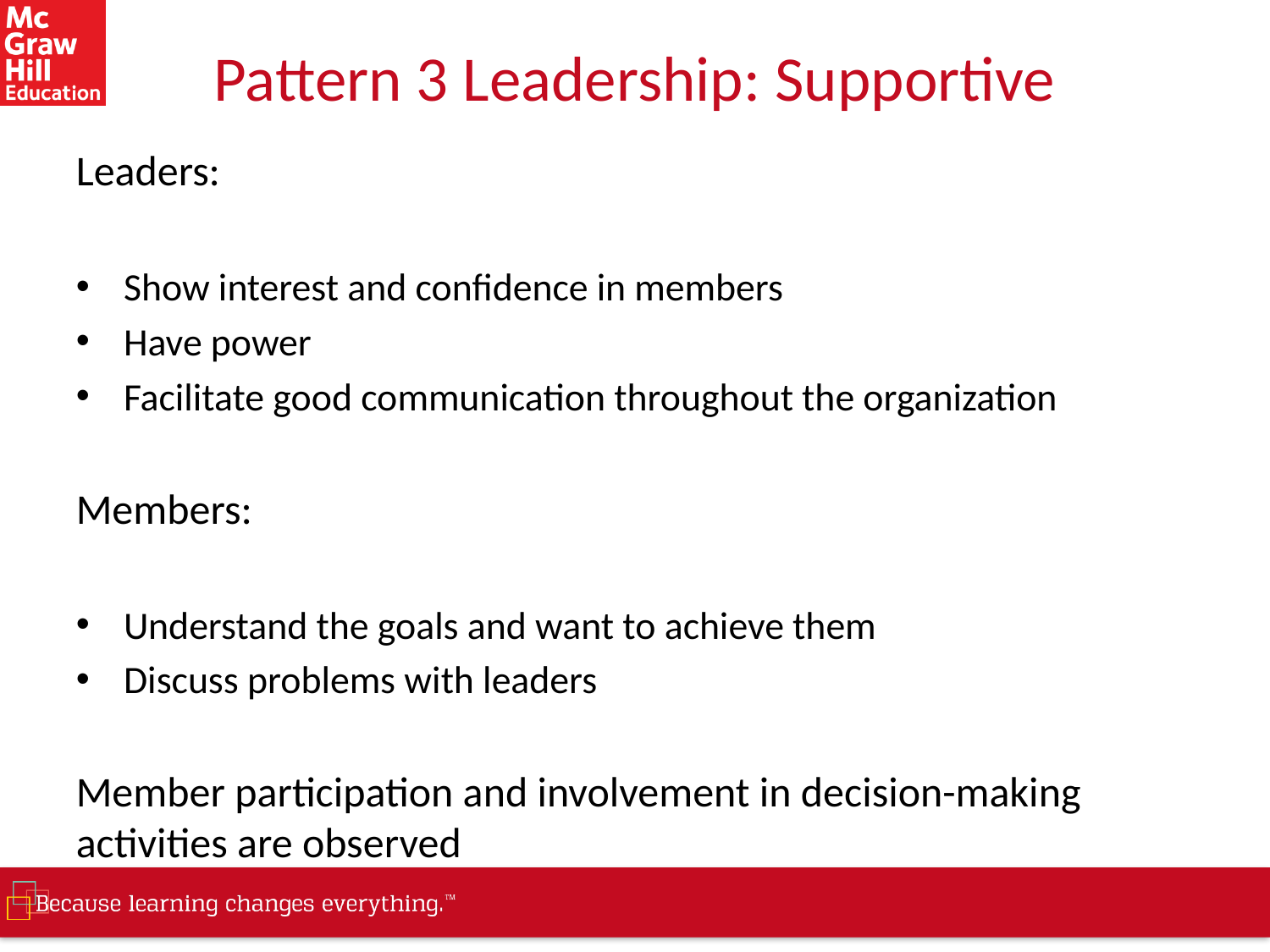

# Pattern 3 Leadership: Supportive
Leaders:

Show interest and confidence in members
Have power
Facilitate good communication throughout the organization

Members:

Understand the goals and want to achieve them
Discuss problems with leaders

Member participation and involvement in decision-making activities are observed